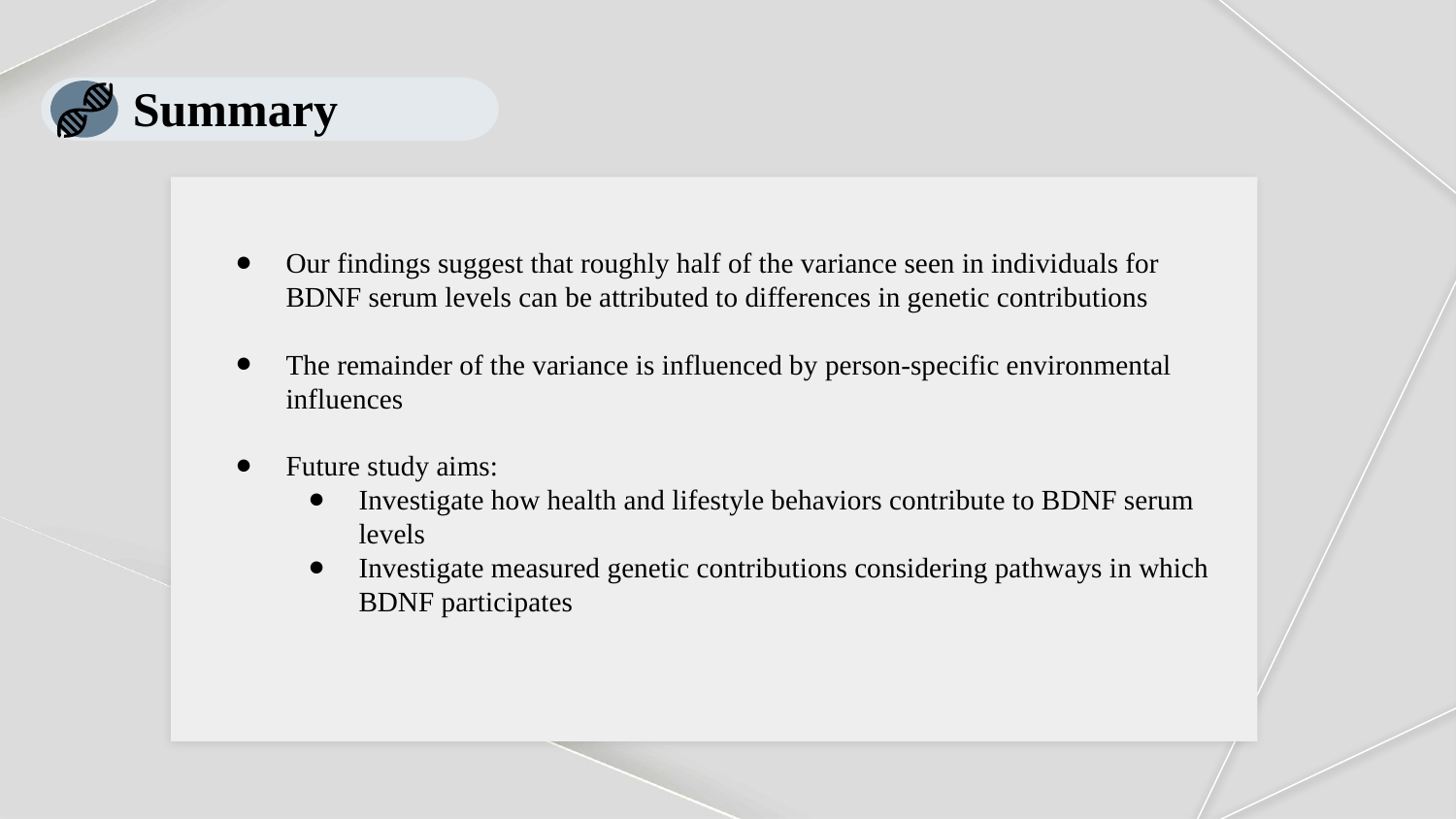

# Summary

Our findings suggest that roughly half of the variance seen in individuals for BDNF serum levels can be attributed to differences in genetic contributions

The remainder of the variance is influenced by person-specific environmental influences

Future study aims:
Investigate how health and lifestyle behaviors contribute to BDNF serum levels
Investigate measured genetic contributions considering pathways in which BDNF participates